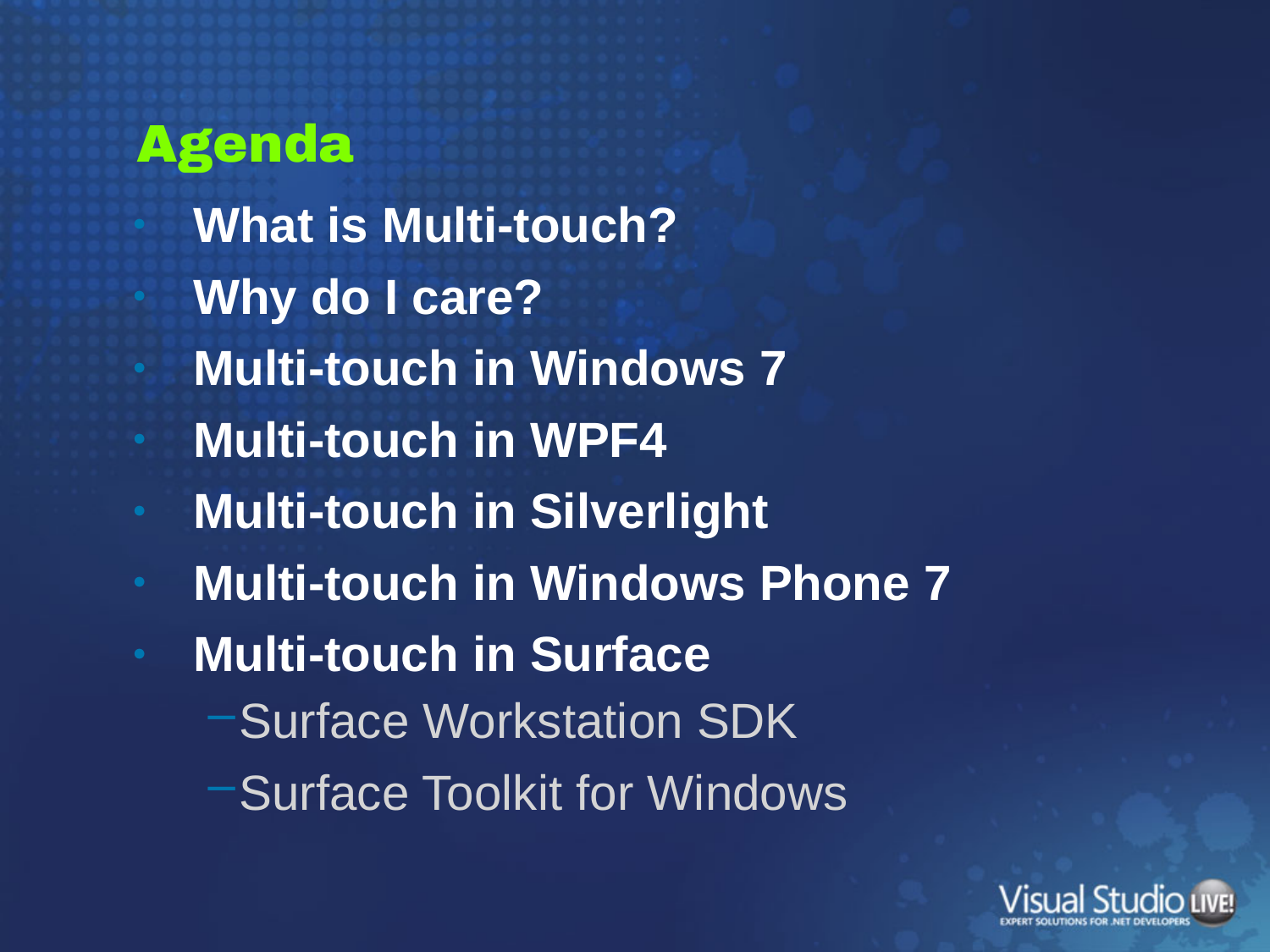

# Agenda
What is Multi-touch?
Why do I care?
Multi-touch in Windows 7
Multi-touch in WPF4
Multi-touch in Silverlight
Multi-touch in Windows Phone 7
Multi-touch in Surface
Surface Workstation SDK
Surface Toolkit for Windows